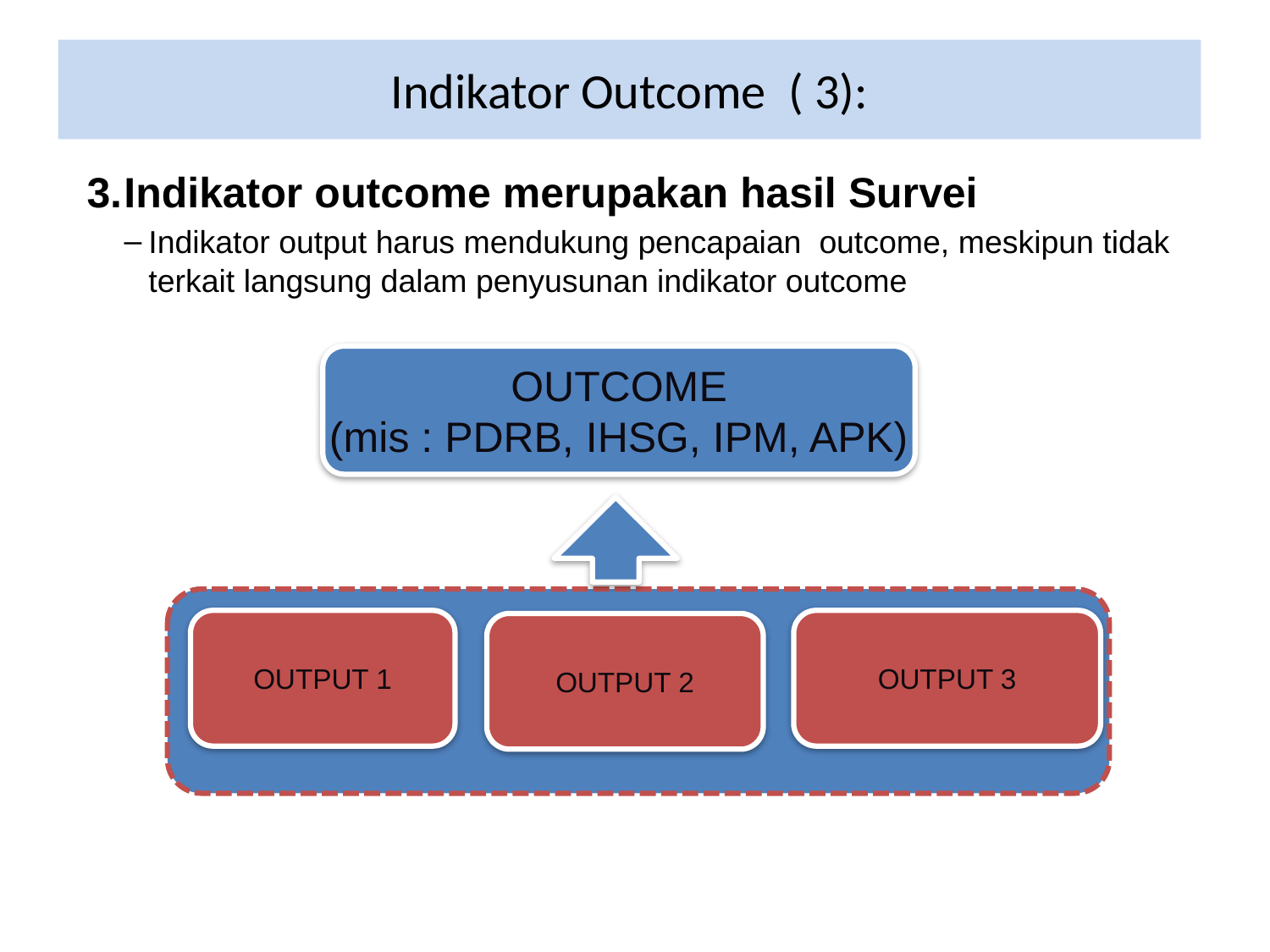

# Indikator Outcome  ( 3):
Indikator outcome merupakan hasil Survei
Indikator output harus mendukung pencapaian  outcome, meskipun tidak terkait langsung dalam penyusunan indikator outcome

(Biasa Digunakan untuk Ultimate  Outcomes- Impact)

OUTCOME
(mis : PDRB, IHSG, IPM, APK)

OUTPUT 1
OUTPUT 3
OUTPUT 2